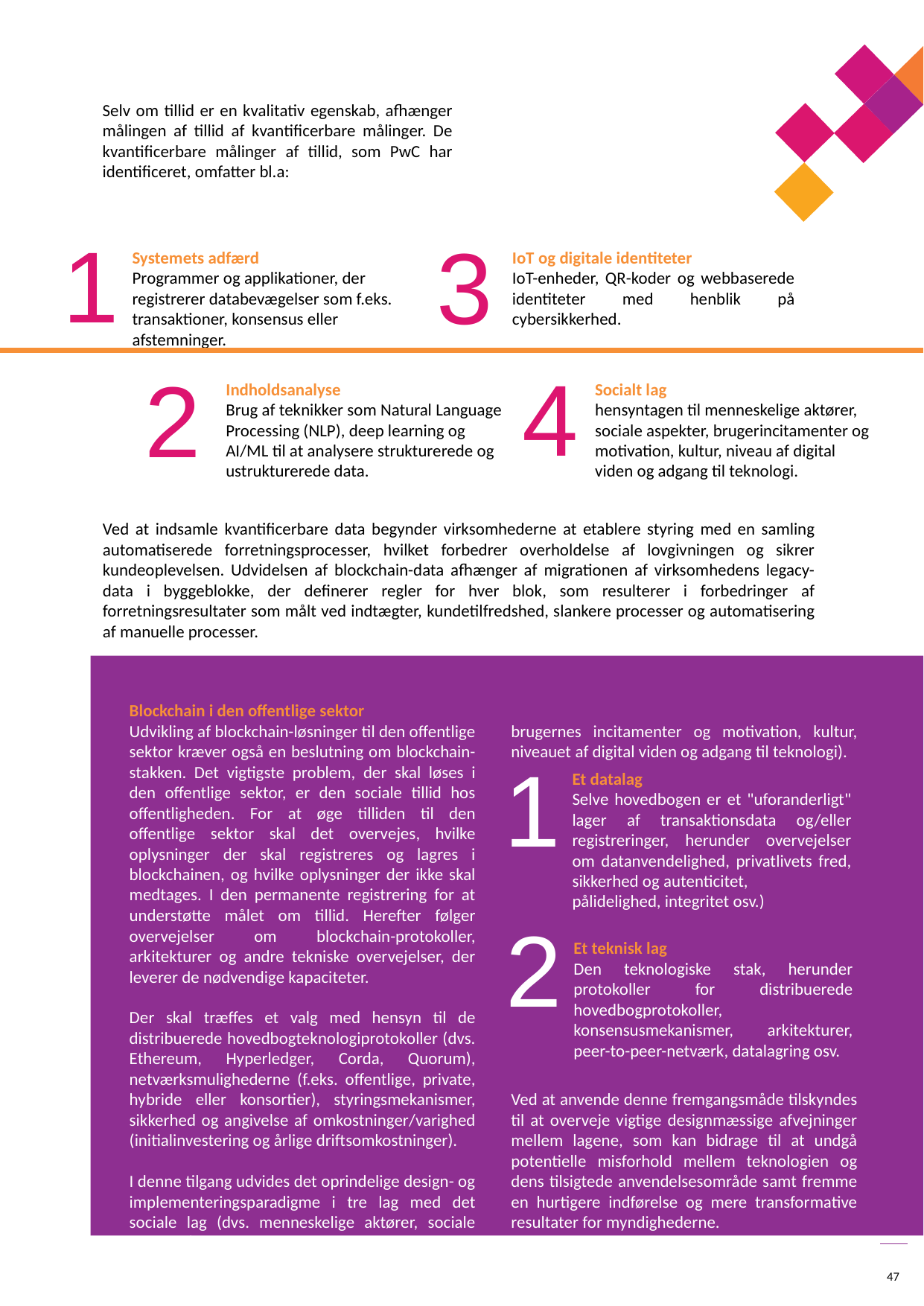

Selv om tillid er en kvalitativ egenskab, afhænger målingen af tillid af kvantificerbare målinger. De kvantificerbare målinger af tillid, som PwC har identificeret, omfatter bl.a:
1
3
Systemets adfærd
Programmer og applikationer, der registrerer databevægelser som f.eks. transaktioner, konsensus eller afstemninger.

IoT og digitale identiteter
IoT-enheder, QR-koder og webbaserede identiteter med henblik på cybersikkerhed.

4
2
Indholdsanalyse
Brug af teknikker som Natural Language Processing (NLP), deep learning og AI/ML til at analysere strukturerede og ustrukturerede data.

Socialt lag
hensyntagen til menneskelige aktører, sociale aspekter, brugerincitamenter og
motivation, kultur, niveau af digital viden og adgang til teknologi.

Ved at indsamle kvantificerbare data begynder virksomhederne at etablere styring med en samling automatiserede forretningsprocesser, hvilket forbedrer overholdelse af lovgivningen og sikrer kundeoplevelsen. Udvidelsen af blockchain-data afhænger af migrationen af virksomhedens legacy-data i byggeblokke, der definerer regler for hver blok, som resulterer i forbedringer af forretningsresultater som målt ved indtægter, kundetilfredshed, slankere processer og automatisering af manuelle processer.

Blockchain i den offentlige sektor
Udvikling af blockchain-løsninger til den offentlige sektor kræver også en beslutning om blockchain-stakken. Det vigtigste problem, der skal løses i den offentlige sektor, er den sociale tillid hos offentligheden. For at øge tilliden til den offentlige sektor skal det overvejes, hvilke oplysninger der skal registreres og lagres i blockchainen, og hvilke oplysninger der ikke skal medtages. I den permanente registrering for at understøtte målet om tillid. Herefter følger overvejelser om blockchain-protokoller, arkitekturer og andre tekniske overvejelser, der leverer de nødvendige kapaciteter.

Der skal træffes et valg med hensyn til de distribuerede hovedbogteknologiprotokoller (dvs. Ethereum, Hyperledger, Corda, Quorum), netværksmulighederne (f.eks. offentlige, private, hybride eller konsortier), styringsmekanismer, sikkerhed og angivelse af omkostninger/varighed (initialinvestering og årlige driftsomkostninger).

I denne tilgang udvides det oprindelige design- og implementeringsparadigme i tre lag med det sociale lag (dvs. menneskelige aktører, sociale aspekter),

brugernes incitamenter og motivation, kultur, niveauet af digital viden og adgang til teknologi).

Ved at anvende denne fremgangsmåde tilskyndes til at overveje vigtige designmæssige afvejninger mellem lagene, som kan bidrage til at undgå potentielle misforhold mellem teknologien og dens tilsigtede anvendelsesområde samt fremme en hurtigere indførelse og mere transformative resultater for myndighederne.

1
Et datalag
Selve hovedbogen er et "uforanderligt" lager af transaktionsdata og/eller registreringer, herunder overvejelser om datanvendelighed, privatlivets fred, sikkerhed og autenticitet,
pålidelighed, integritet osv.)

2
Et teknisk lag
Den teknologiske stak, herunder protokoller for distribuerede hovedbogprotokoller, konsensusmekanismer, arkitekturer, peer-to-peer-netværk, datalagring osv.

47